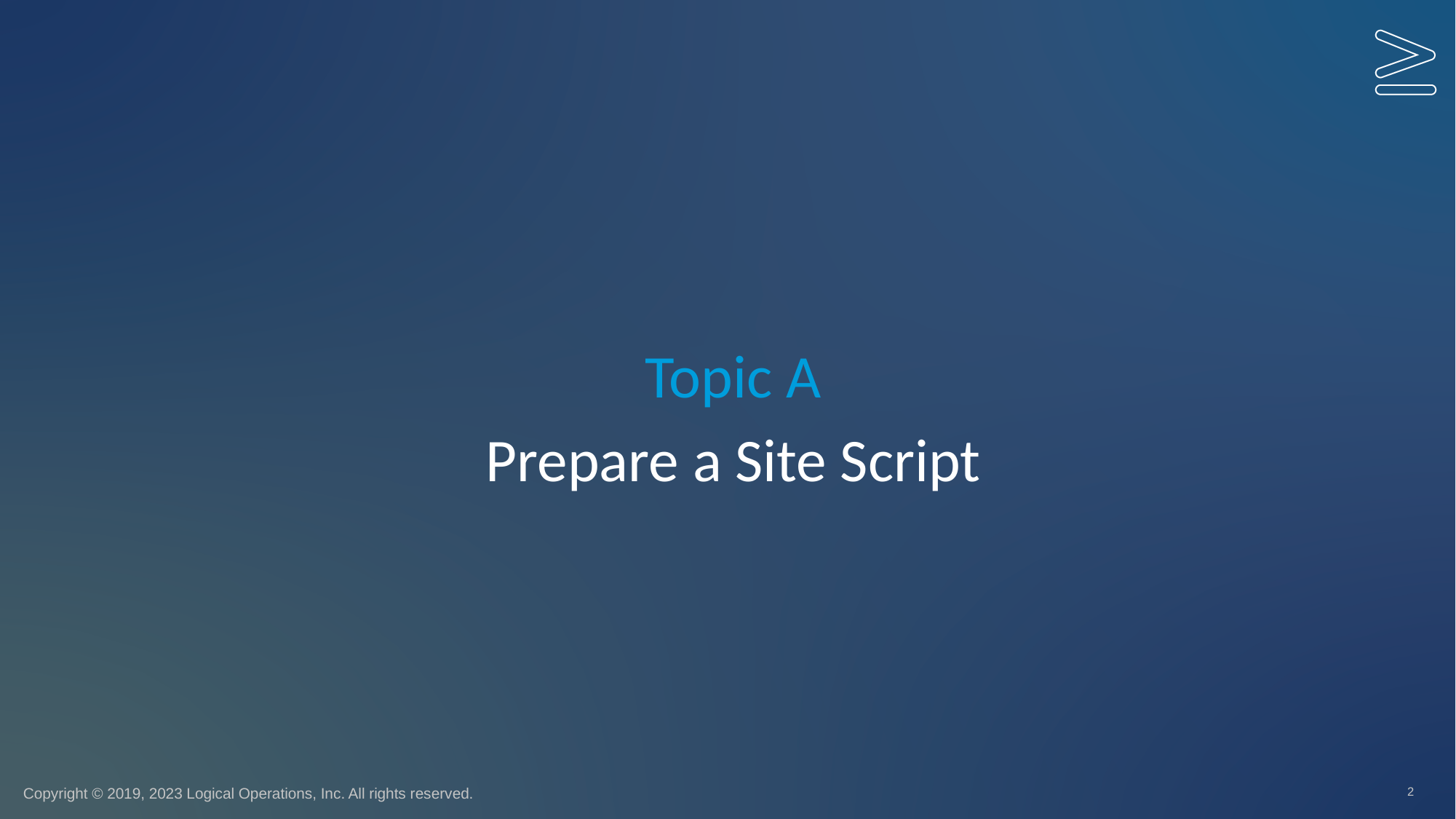

Topic A
# Prepare a Site Script
2